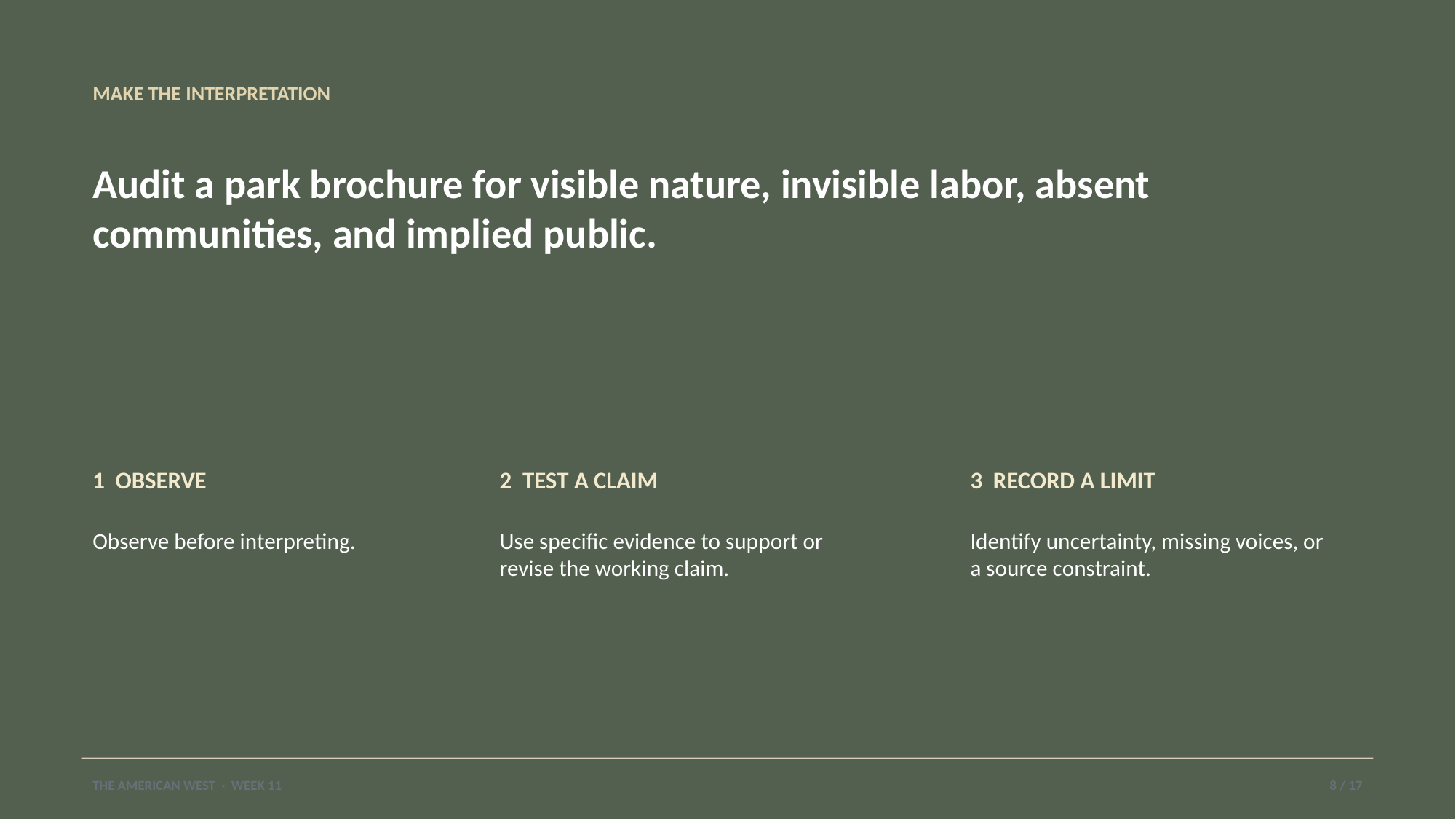

MAKE THE INTERPRETATION
Audit a park brochure for visible nature, invisible labor, absent communities, and implied public.
1  OBSERVE
2  TEST A CLAIM
3  RECORD A LIMIT
Observe before interpreting.
Use specific evidence to support or revise the working claim.
Identify uncertainty, missing voices, or a source constraint.

THE AMERICAN WEST  ·  WEEK 11
8 / 17